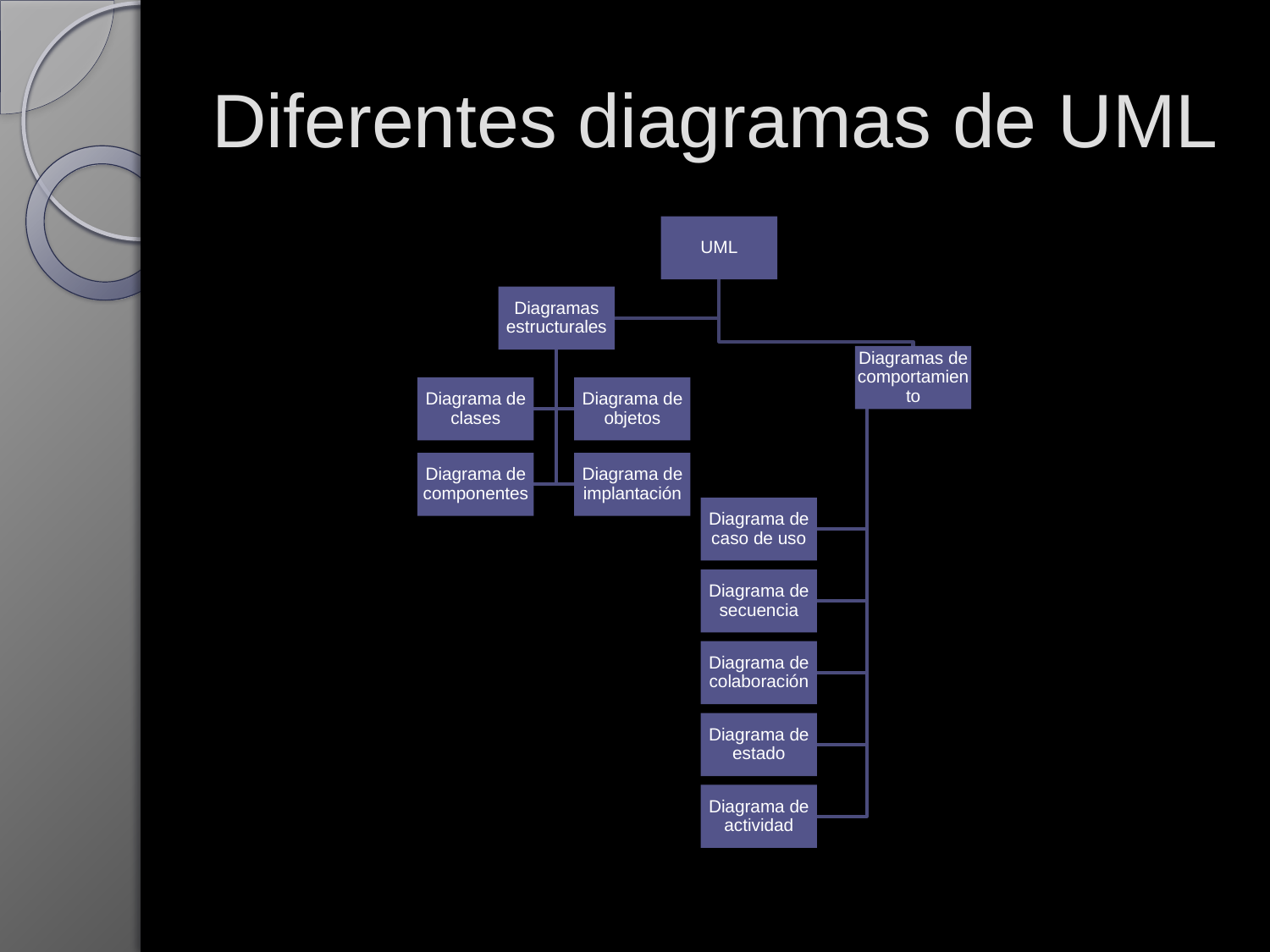

# Diferentes diagramas de UML

UML
Diagramas de comportamiento
Diagrama de caso de uso
Diagrama de secuencia
Diagrama de colaboración
Diagrama de estado
Diagrama de actividad
Diagramas estructurales
Diagrama de clases
Diagrama de objetos
Diagrama de componentes
Diagrama de implantación